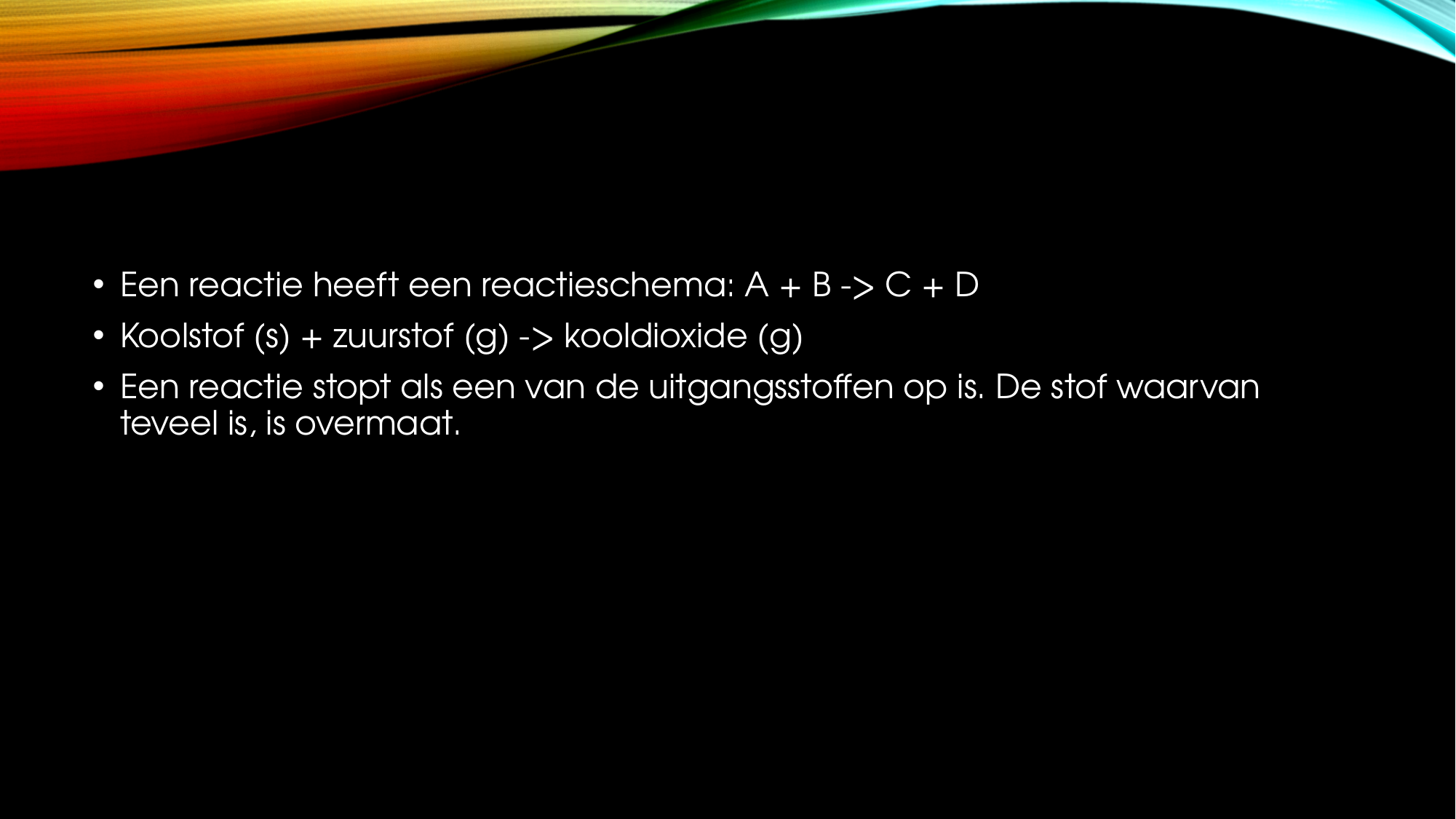

Een reactie heeft een reactieschema: A + B -> C + D
Koolstof (s) + zuurstof (g) -> kooldioxide (g)
Een reactie stopt als een van de uitgangsstoffen op is. De stof waarvan teveel is, is overmaat.